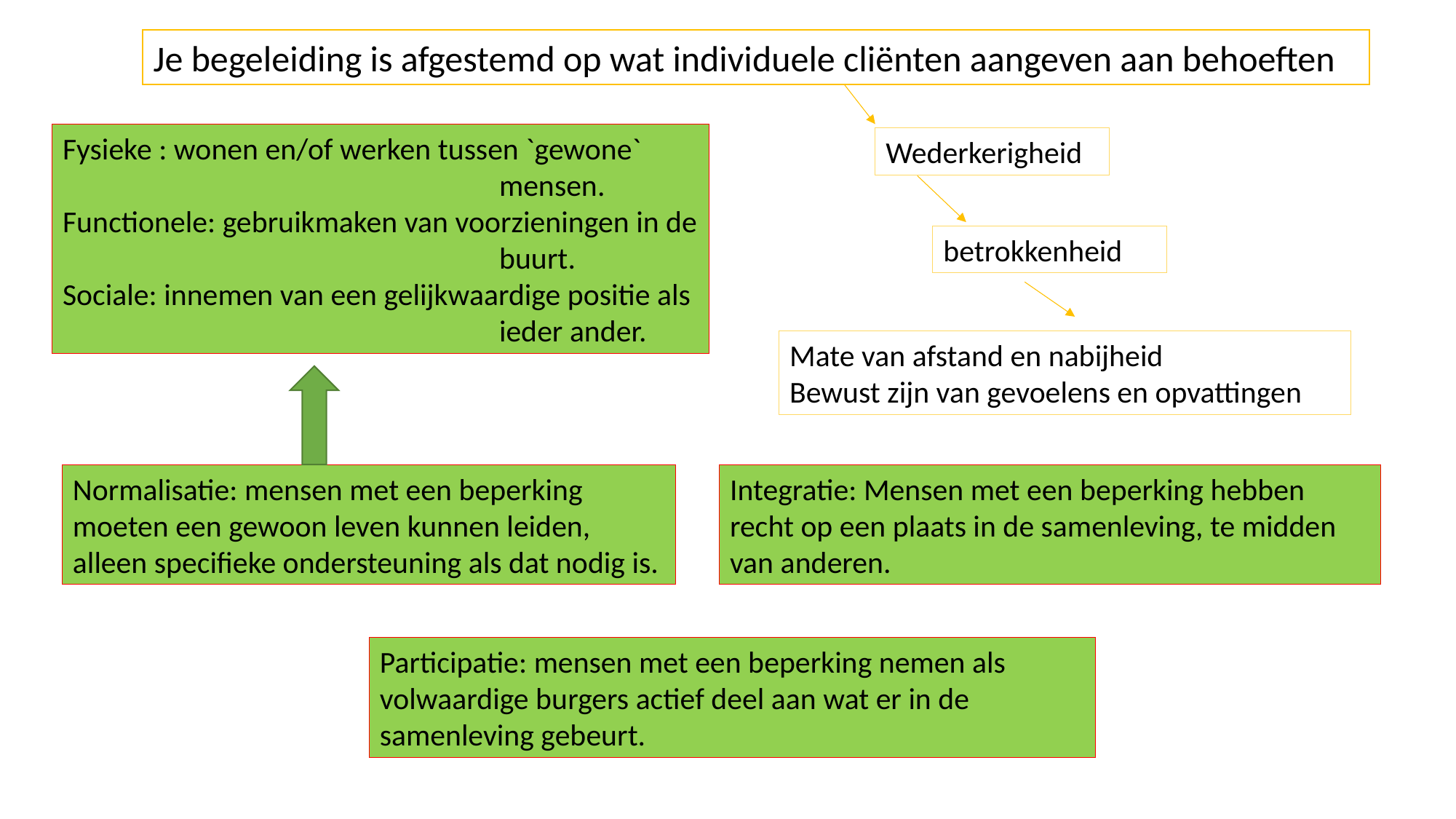

Je begeleiding is afgestemd op wat individuele cliënten aangeven aan behoeften
Fysieke : wonen en/of werken tussen `gewone` 				mensen.
Functionele: gebruikmaken van voorzieningen in de 				buurt.
Sociale: innemen van een gelijkwaardige positie als 				ieder ander.
Wederkerigheid
betrokkenheid
Mate van afstand en nabijheid
Bewust zijn van gevoelens en opvattingen

Normalisatie: mensen met een beperking moeten een gewoon leven kunnen leiden, alleen specifieke ondersteuning als dat nodig is.
Integratie: Mensen met een beperking hebben recht op een plaats in de samenleving, te midden van anderen.
Participatie: mensen met een beperking nemen als volwaardige burgers actief deel aan wat er in de samenleving gebeurt.